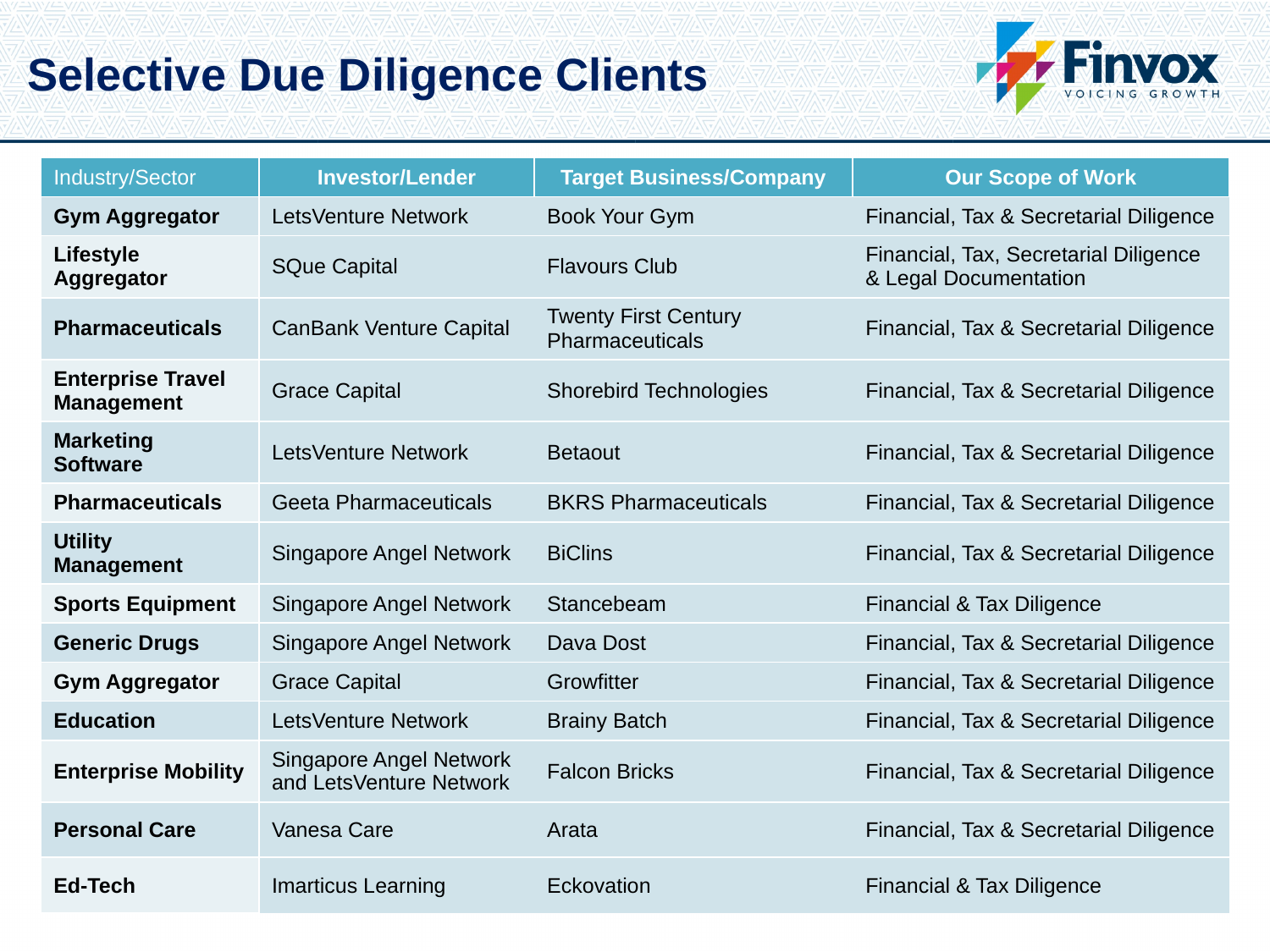

# Selective Due Diligence Clients
| Industry/Sector | Investor/Lender | Target Business/Company | Our Scope of Work |
| --- | --- | --- | --- |
| Gym Aggregator | LetsVenture Network | Book Your Gym | Financial, Tax & Secretarial Diligence |
| Lifestyle Aggregator | SQue Capital | Flavours Club | Financial, Tax, Secretarial Diligence & Legal Documentation |
| Pharmaceuticals | CanBank Venture Capital | Twenty First Century Pharmaceuticals | Financial, Tax & Secretarial Diligence |
| Enterprise Travel Management | Grace Capital | Shorebird Technologies | Financial, Tax & Secretarial Diligence |
| Marketing Software | LetsVenture Network | Betaout | Financial, Tax & Secretarial Diligence |
| Pharmaceuticals | Geeta Pharmaceuticals | BKRS Pharmaceuticals | Financial, Tax & Secretarial Diligence |
| Utility Management | Singapore Angel Network | BiClins | Financial, Tax & Secretarial Diligence |
| Sports Equipment | Singapore Angel Network | Stancebeam | Financial & Tax Diligence |
| Generic Drugs | Singapore Angel Network | Dava Dost | Financial, Tax & Secretarial Diligence |
| Gym Aggregator | Grace Capital | Growfitter | Financial, Tax & Secretarial Diligence |
| Education | LetsVenture Network | Brainy Batch | Financial, Tax & Secretarial Diligence |
| Enterprise Mobility | Singapore Angel Network and LetsVenture Network | Falcon Bricks | Financial, Tax & Secretarial Diligence |
| Personal Care | Vanesa Care | Arata | Financial, Tax & Secretarial Diligence |
| Ed-Tech | Imarticus Learning | Eckovation | Financial & Tax Diligence |
18